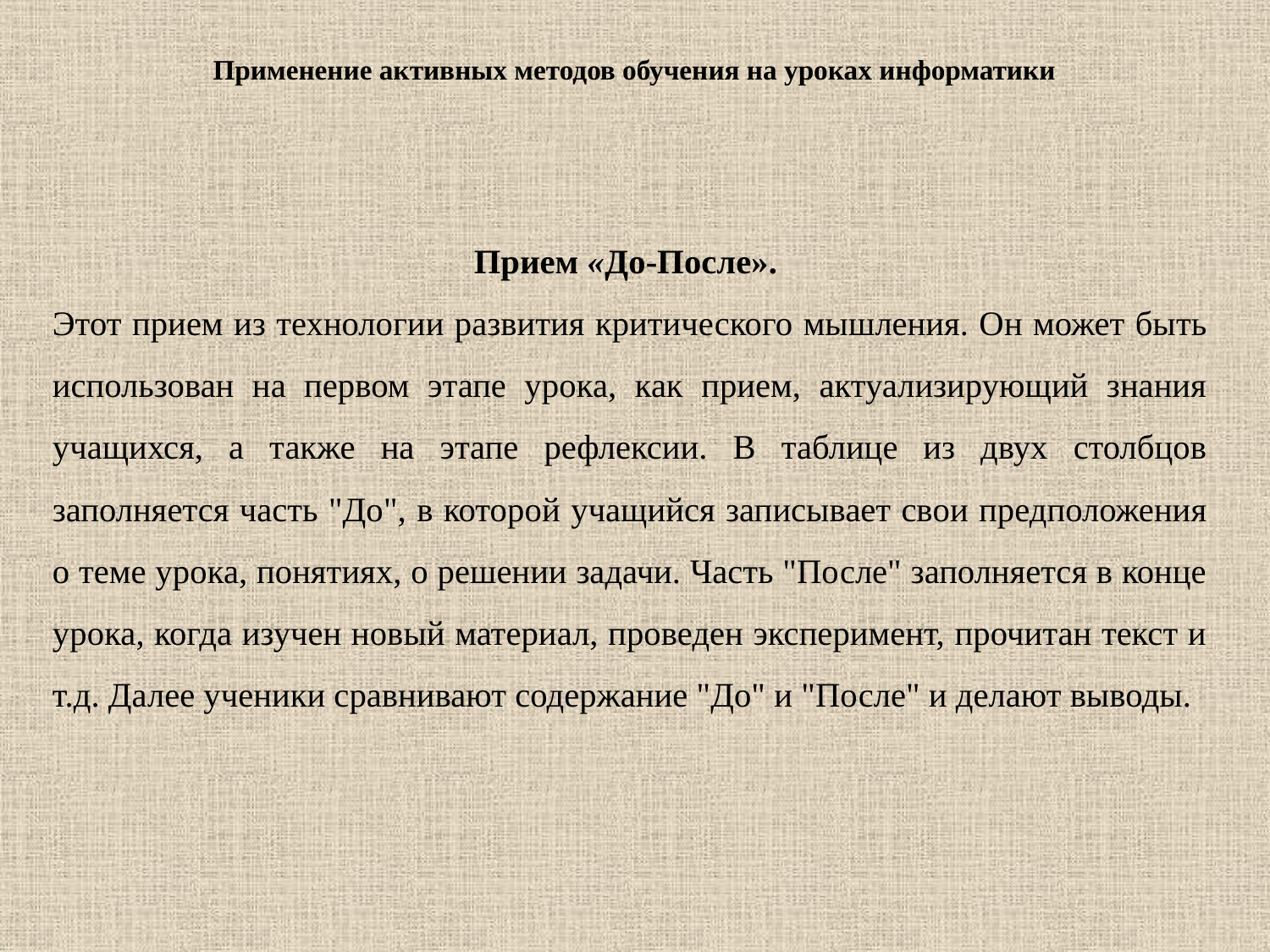

Применение активных методов обучения на уроках информатики
Прием «До-После».
Этот прием из технологии развития критического мышления. Он может быть использован на первом этапе урока, как прием, актуализирующий знания учащихся, а также на этапе рефлексии. В таблице из двух столбцов заполняется часть "До", в которой учащийся записывает свои предположения о теме урока, понятиях, о решении задачи. Часть "После" заполняется в конце урока, когда изучен новый материал, проведен эксперимент, прочитан текст и т.д. Далее ученики сравнивают содержание "До" и "После" и делают выводы.